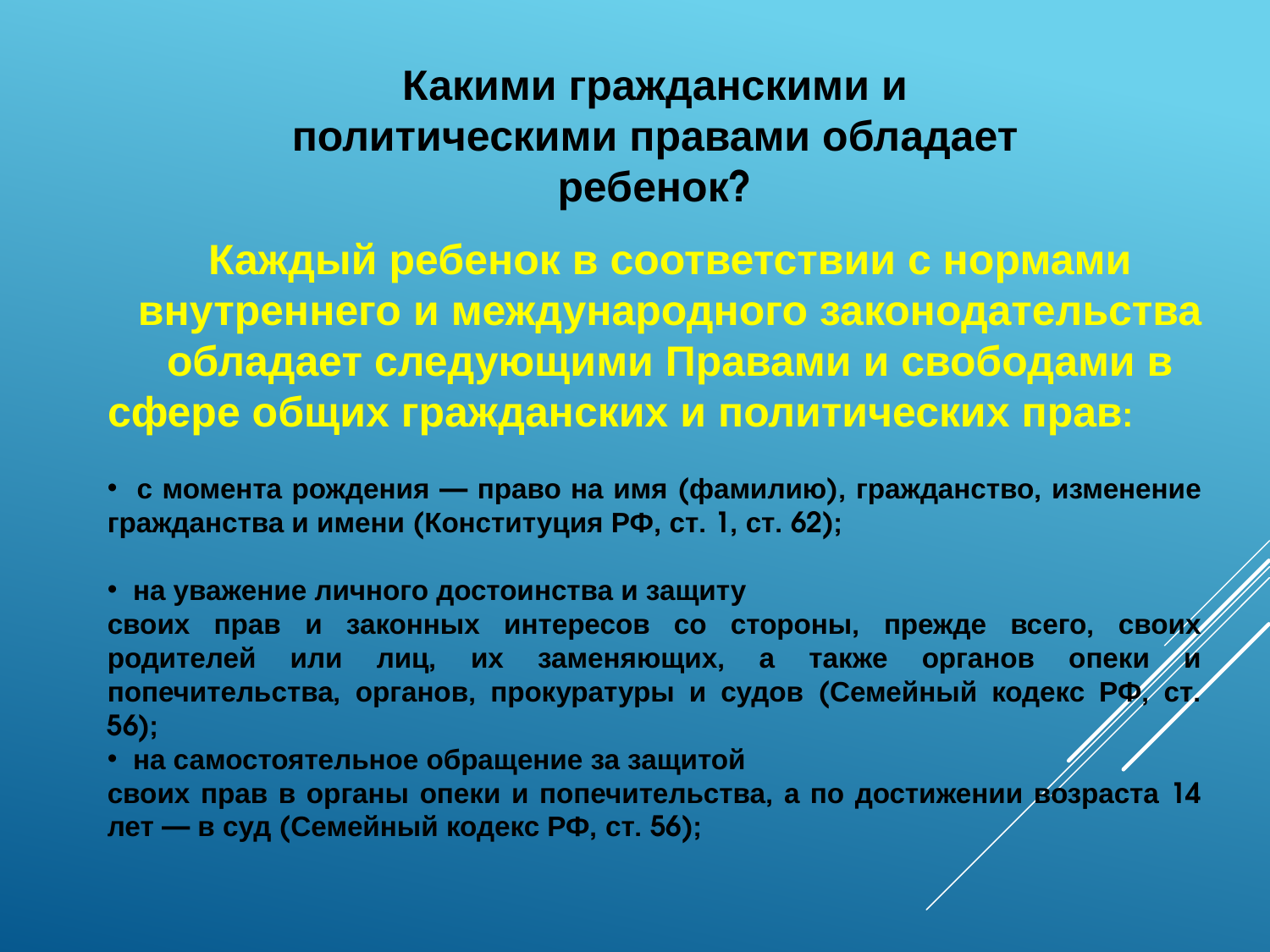

Какими гражданскими и политическими правами обладает ребенок?
Каждый ребенок в соответствии с нормами внутреннего и международного законодательства обладает следующими Правами и свободами в сфере общих гражданских и политических прав:
  с момента рождения — право на имя (фамилию), гражданство, изменение гражданства и имени (Конституция РФ, ст. 1, ст. 62);

  на уважение личного достоинства и защиту
своих прав и законных интересов со стороны, прежде всего, своих родителей или лиц, их заменяющих, а также органов опеки и попечительства, органов, прокуратуры и судов (Семейный кодекс РФ, ст. 56);
  на самостоятельное обращение за защитой
своих прав в органы опеки и попечительства, а по достижении возраста 14 лет — в суд (Семейный кодекс РФ, ст. 56);